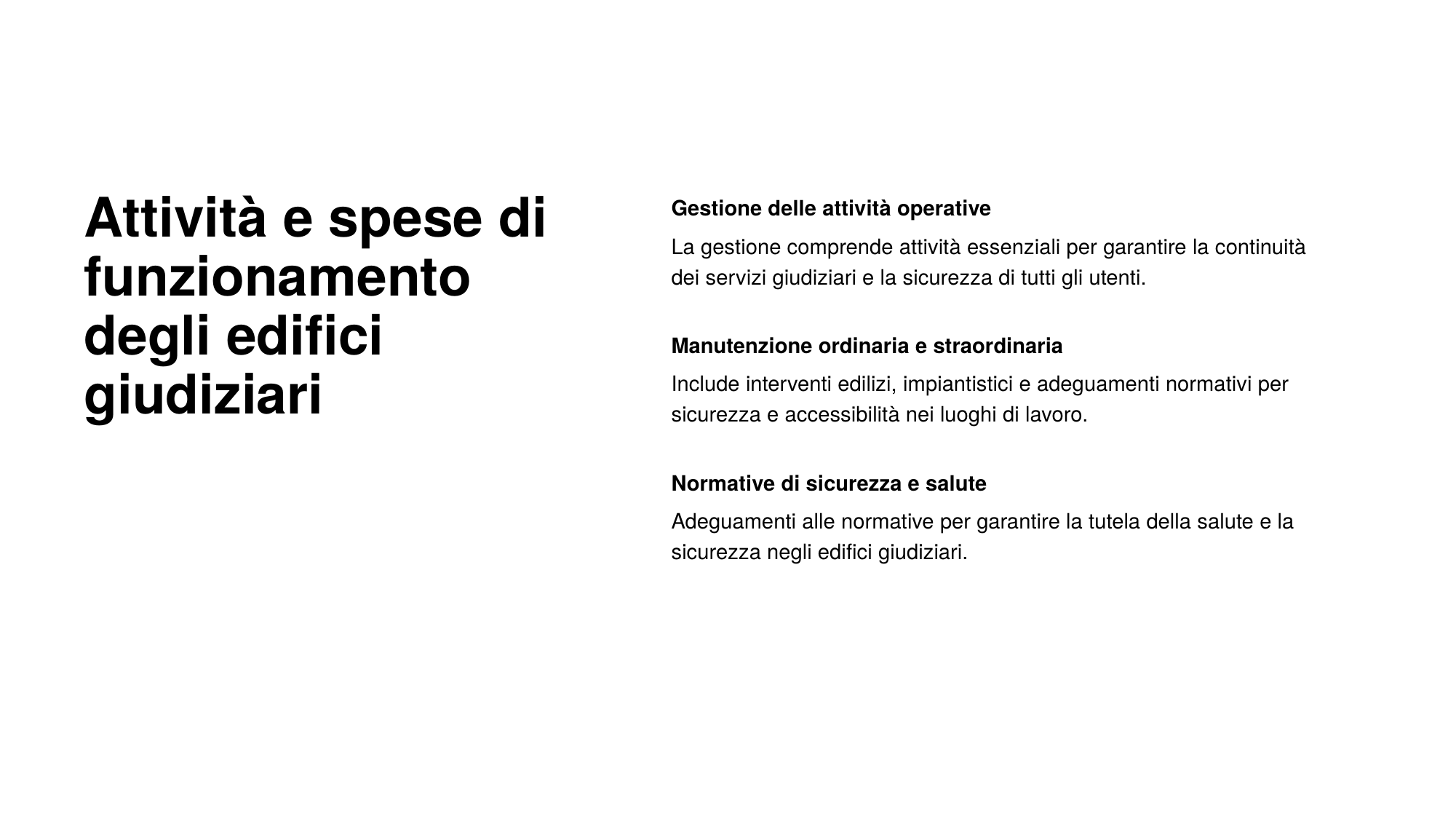

# Attività e spese di funzionamento degli edifici giudiziari
Gestione delle attività operative
La gestione comprende attività essenziali per garantire la continuità dei servizi giudiziari e la sicurezza di tutti gli utenti.
Manutenzione ordinaria e straordinaria
Include interventi edilizi, impiantistici e adeguamenti normativi per sicurezza e accessibilità nei luoghi di lavoro.
Normative di sicurezza e salute
Adeguamenti alle normative per garantire la tutela della salute e la sicurezza negli edifici giudiziari.